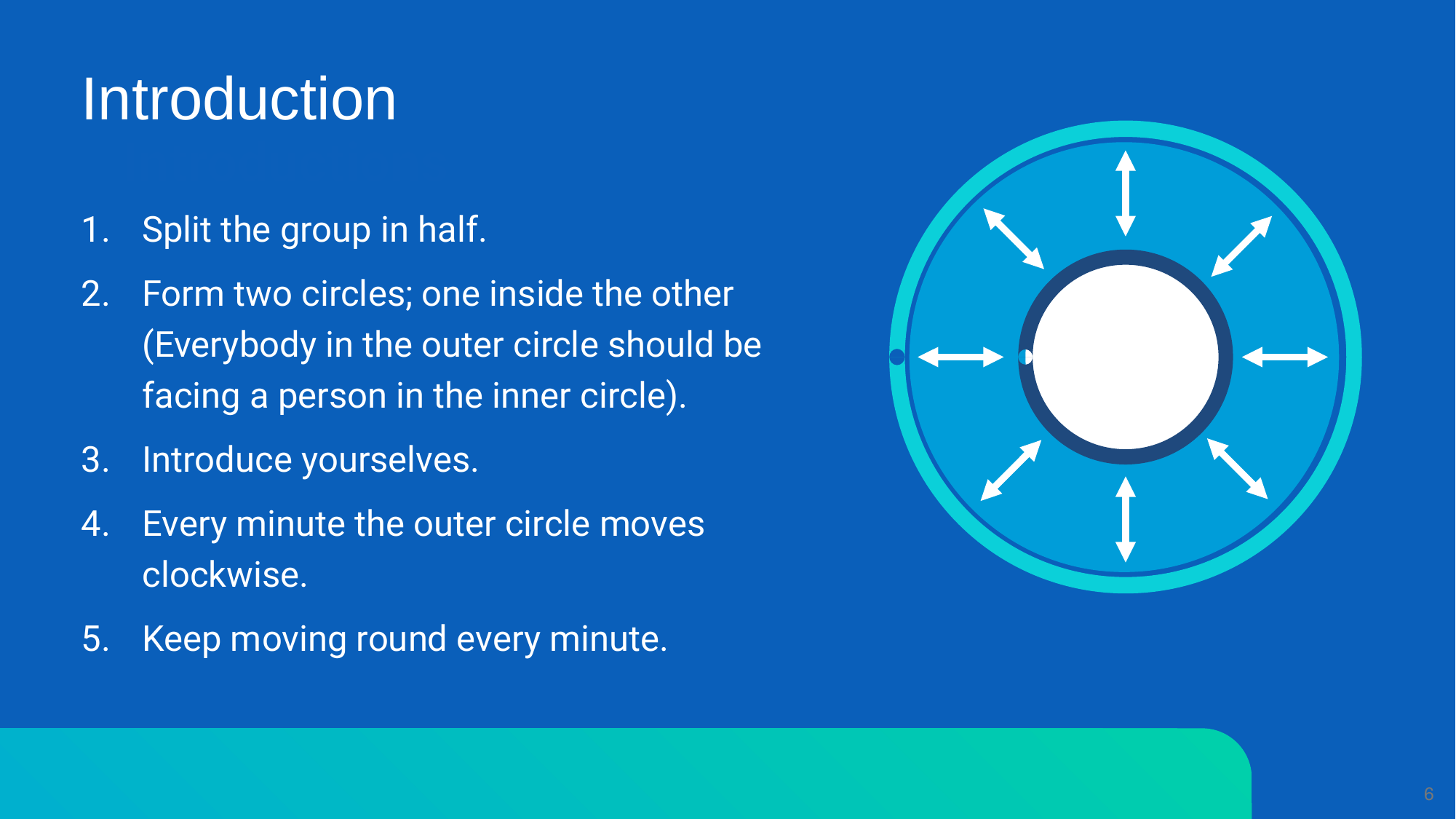

# Introduction
Introductions

Split the group in half.
Form two circles; one inside the other (Everybody in the outer circle should be facing a person in the inner circle).
Introduce yourselves.
Every minute the outer circle moves clockwise.
Keep moving round every minute.

6